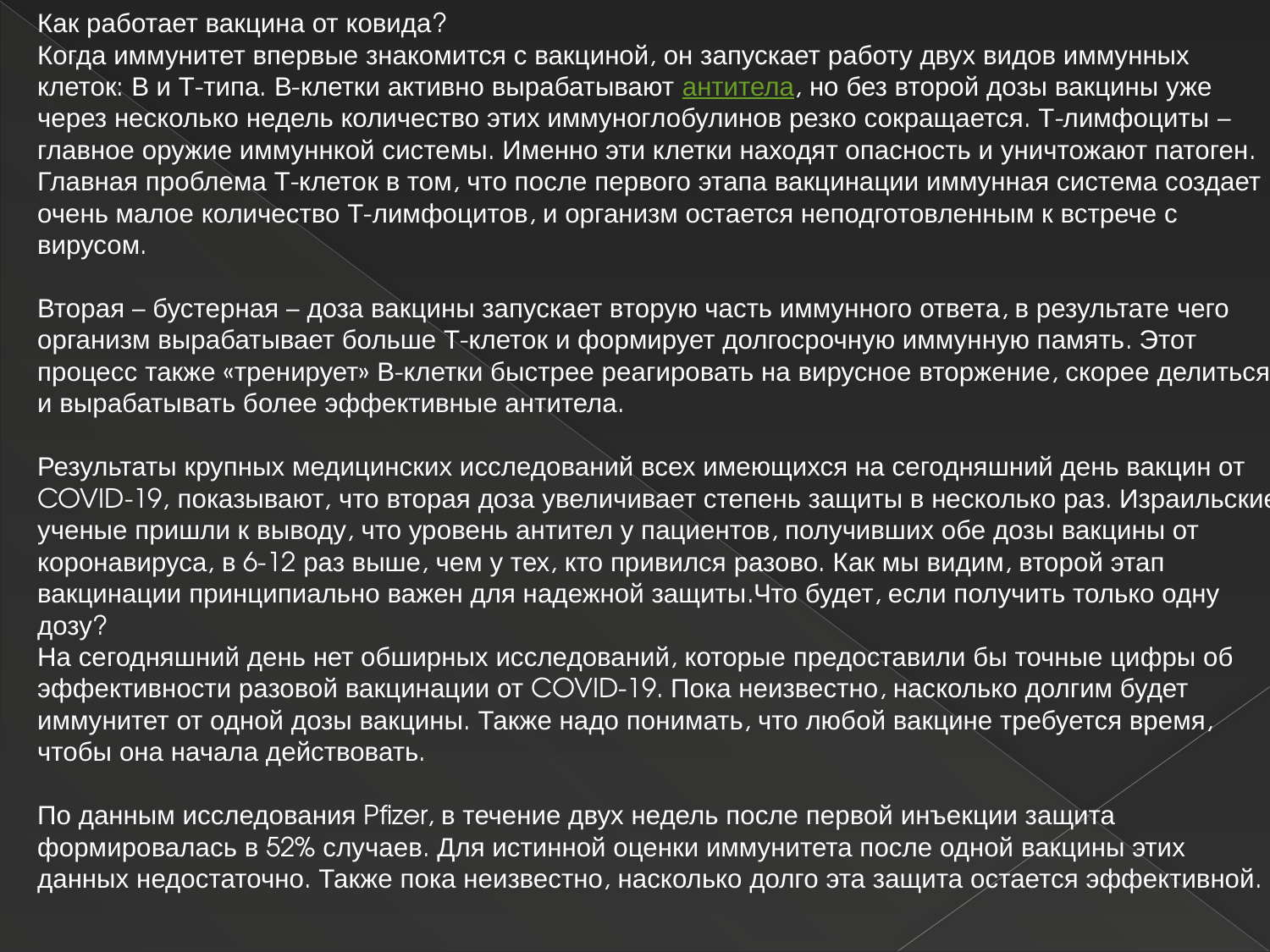

Как работает вакцина от ковида?
Когда иммунитет впервые знакомится с вакциной, он запускает работу двух видов иммунных клеток: В и Т-типа. В-клетки активно вырабатывают антитела, но без второй дозы вакцины уже через несколько недель количество этих иммуноглобулинов резко сокращается. Т-лимфоциты – главное оружие иммуннкой системы. Именно эти клетки находят опасность и уничтожают патоген. Главная проблема Т-клеток в том, что после первого этапа вакцинации иммунная система создает очень малое количество Т-лимфоцитов, и организм остается неподготовленным к встрече с вирусом.
Вторая – бустерная – доза вакцины запускает вторую часть иммунного ответа, в результате чего организм вырабатывает больше Т-клеток и формирует долгосрочную иммунную память. Этот процесс также «тренирует» В-клетки быстрее реагировать на вирусное вторжение, скорее делиться и вырабатывать более эффективные антитела.
Результаты крупных медицинских исследований всех имеющихся на сегодняшний день вакцин от COVID-19, показывают, что вторая доза увеличивает степень защиты в несколько раз. Израильские ученые пришли к выводу, что уровень антител у пациентов, получивших обе дозы вакцины от коронавируса, в 6-12 раз выше, чем у тех, кто привился разово. Как мы видим, второй этап вакцинации принципиально важен для надежной защиты.Что будет, если получить только одну дозу?
На сегодняшний день нет обширных исследований, которые предоставили бы точные цифры об эффективности разовой вакцинации от COVID-19. Пока неизвестно, насколько долгим будет иммунитет от одной дозы вакцины. Также надо понимать, что любой вакцине требуется время, чтобы она начала действовать.
По данным исследования Pfizer, в течение двух недель после первой инъекции защита формировалась в 52% случаев. Для истинной оценки иммунитета после одной вакцины этих данных недостаточно. Также пока неизвестно, насколько долго эта защита остается эффективной.